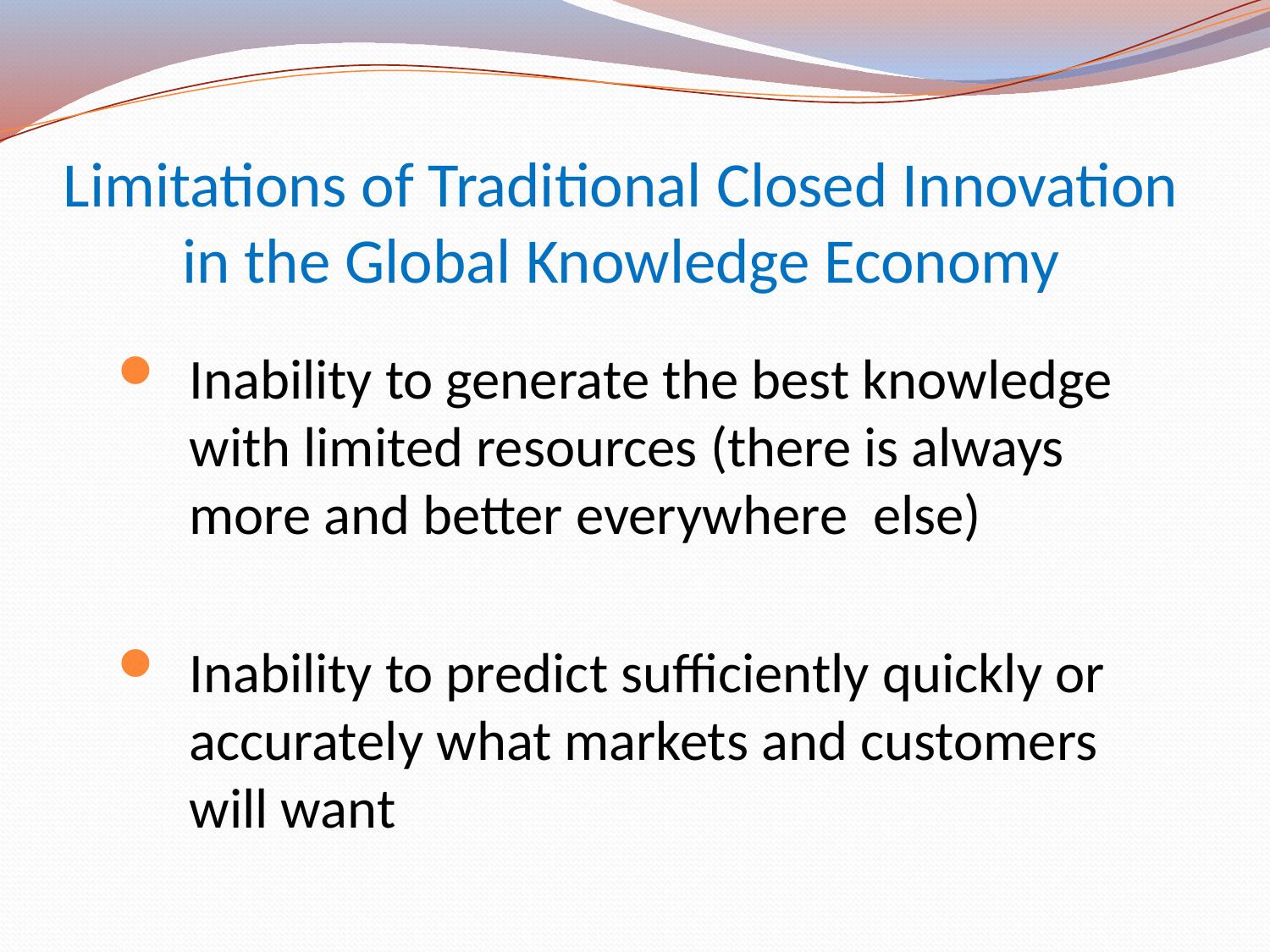

# Limitations of Traditional Closed Innovation in the Global Knowledge Economy
Inability to generate the best knowledge with limited resources (there is always more and better everywhere  else)

Inability to predict sufficiently quickly or accurately what markets and customers will want